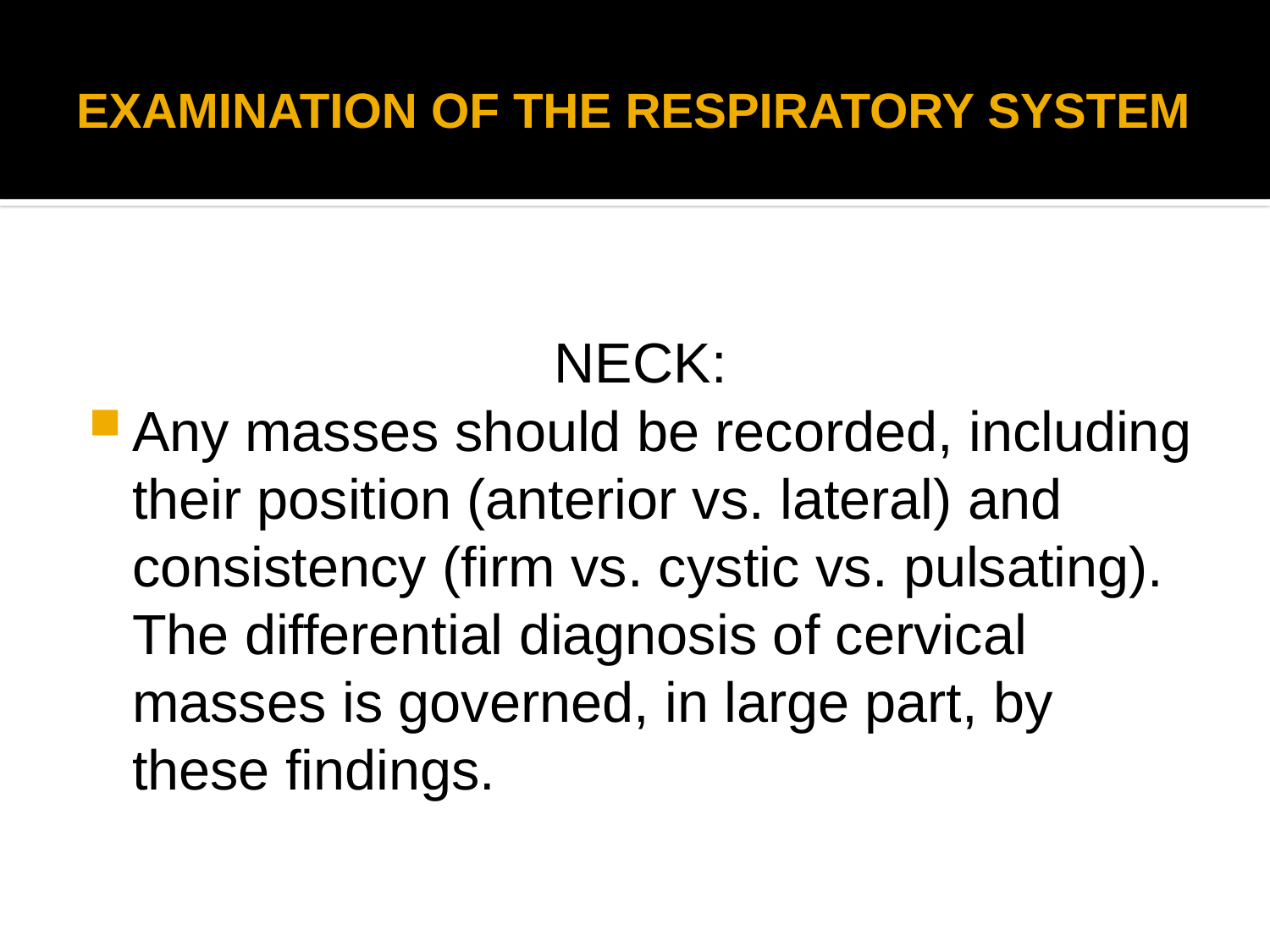

# EXAMINATION OF THE RESPIRATORY SYSTEM

NECK:
Any masses should be recorded, including their position (anterior vs. lateral) and consistency (firm vs. cystic vs. pulsating).  The differential diagnosis of cervical masses is governed, in large part, by these findings.